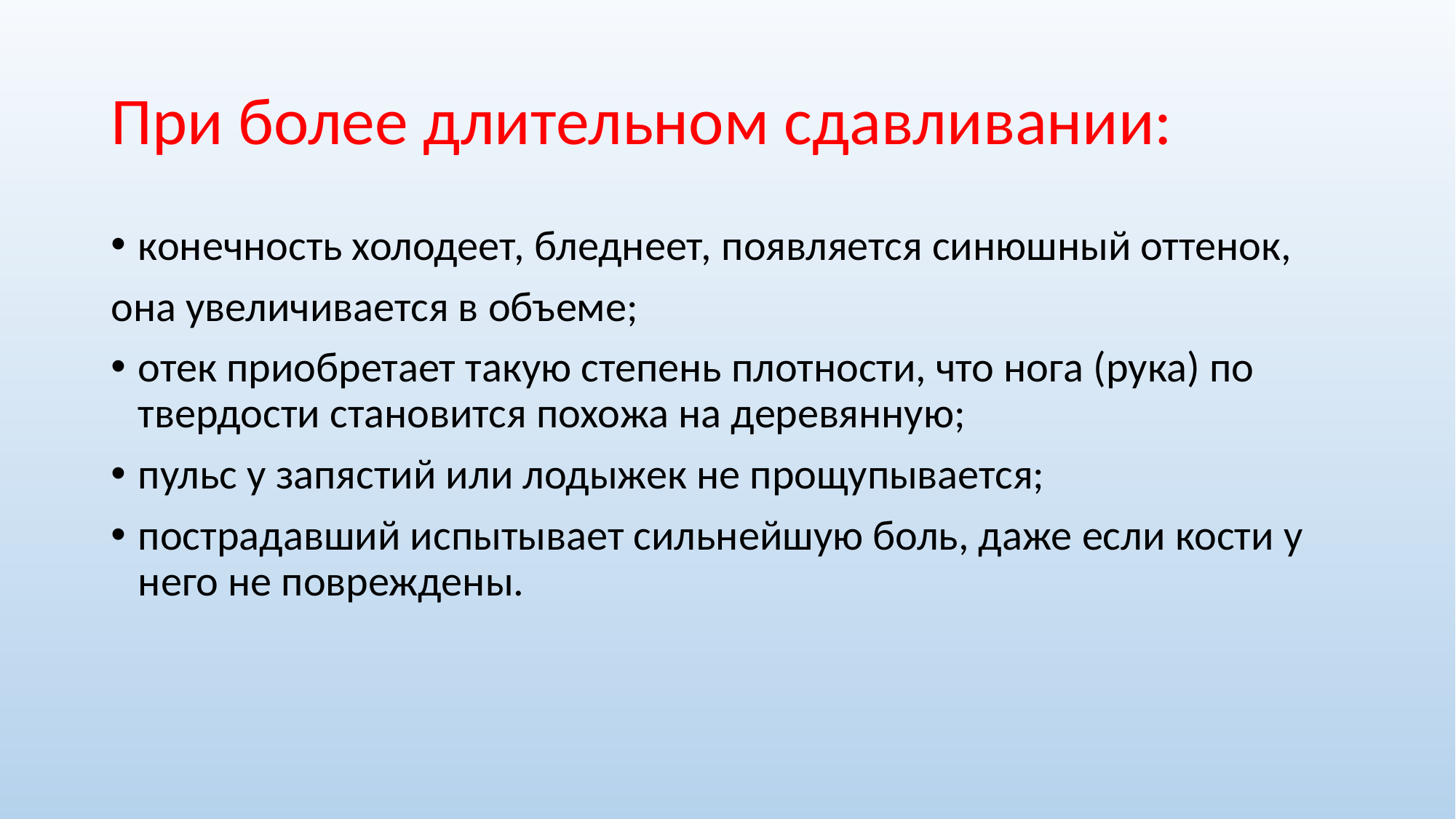

# При более длительном сдавливании:
конечность холодеет, бледнеет, появляется синюшный оттенок,
она увеличивается в объеме;
отек приобретает такую степень плотности, что нога (рука) по твердости становится похожа на деревянную;
пульс у запястий или лодыжек не прощупывается;
пострадавший испытывает сильнейшую боль, даже если кости у него не повреждены.